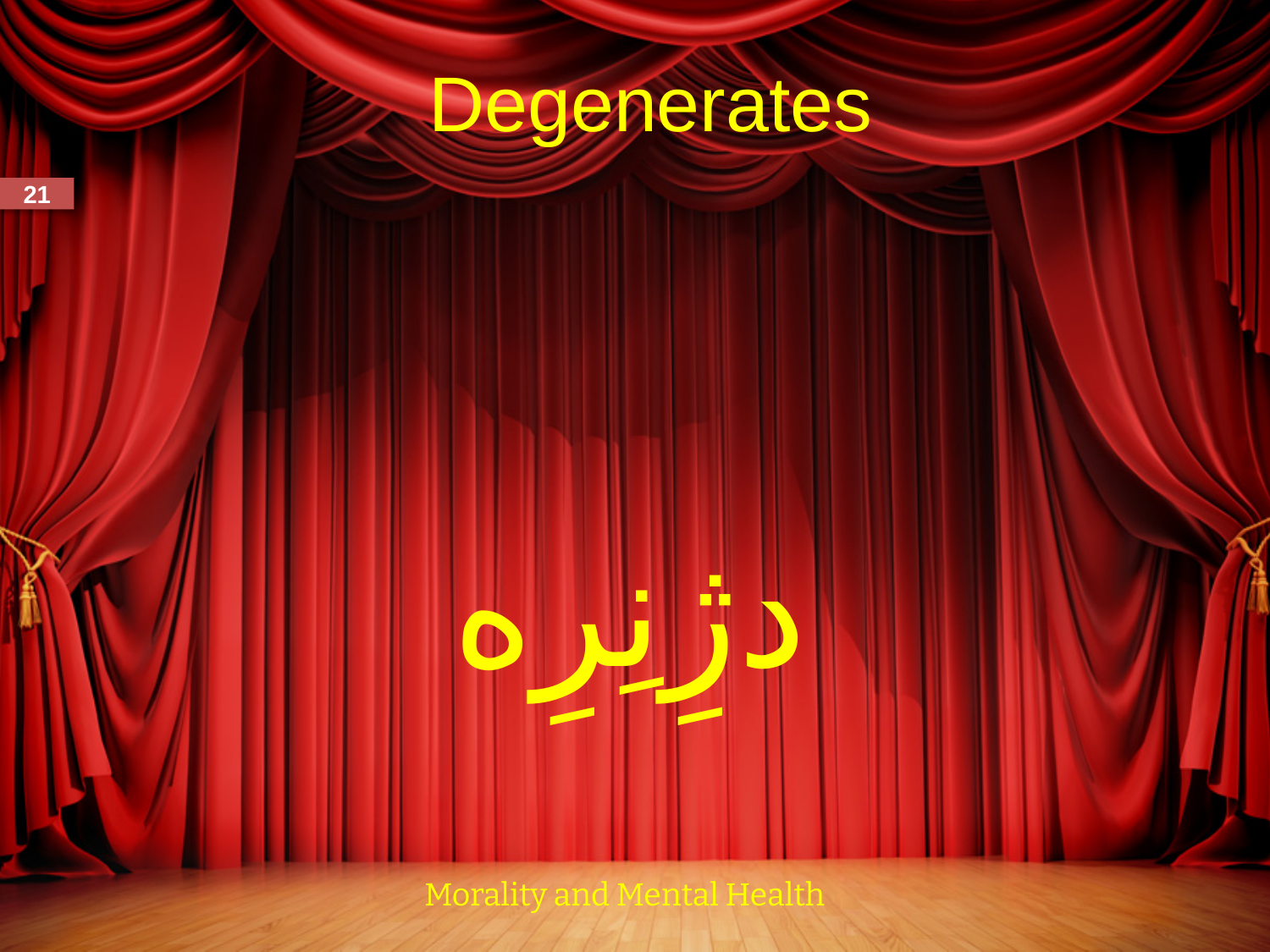

# Degenerates
21
دژِنِرِه
Morality and Mental Health